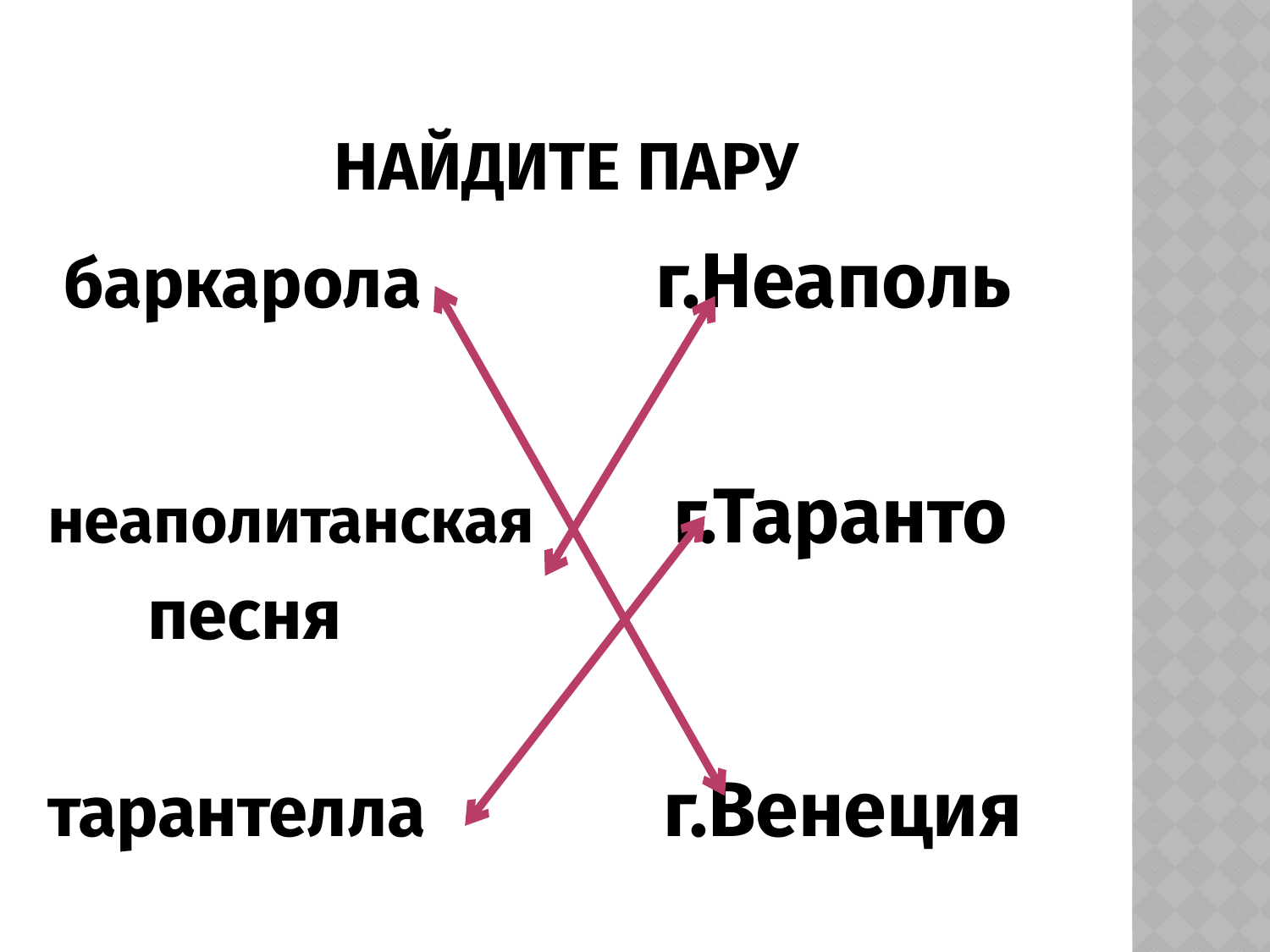

# Найдите пару
 баркарола                     г.Неаполь

неаполитанская         г.Таранто
      песня

тарантелла             г.Венеция